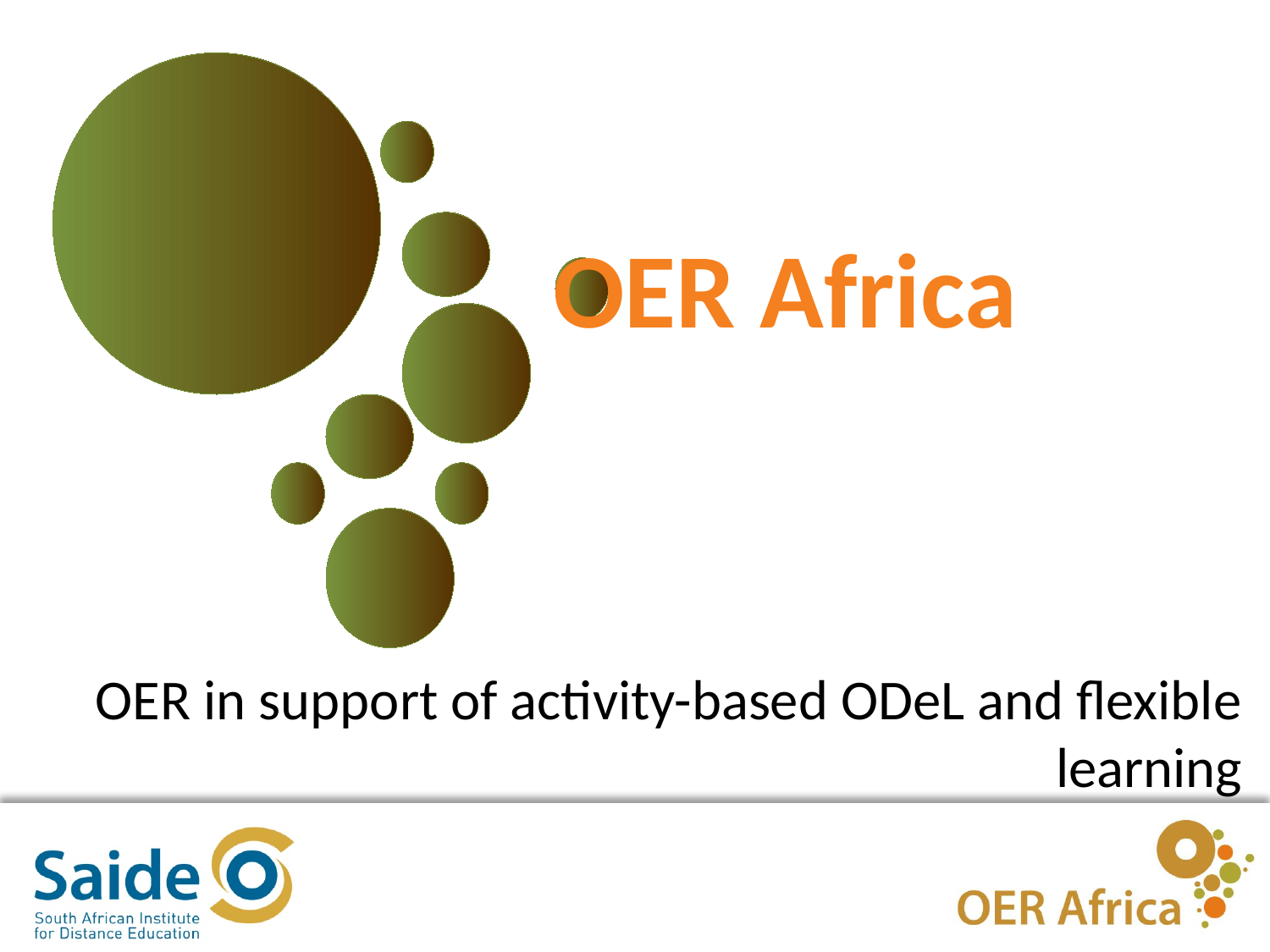

OER Africa
OER in support of activity-based ODeL and flexible learning